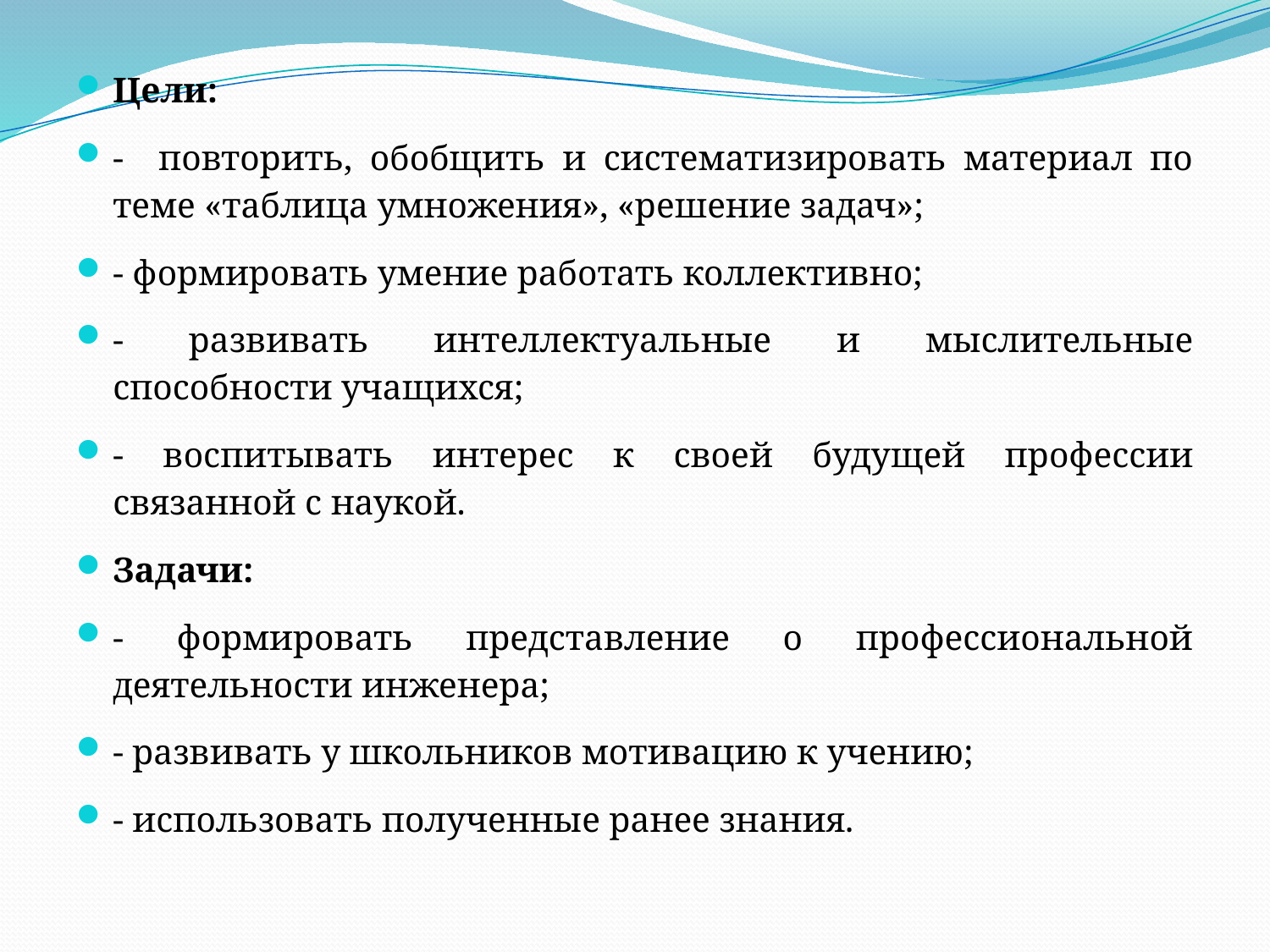

Цели:
-  повторить, обобщить и систематизировать материал по теме «таблица умножения», «решение задач»;
- формировать умение работать коллективно;
- развивать интеллектуальные и мыслительные способности учащихся;
- воспитывать интерес к своей будущей профессии связанной с наукой.
Задачи:
- формировать представление о профессиональной деятельности инженера;
- развивать у школьников мотивацию к учению;
- использовать полученные ранее знания.
#